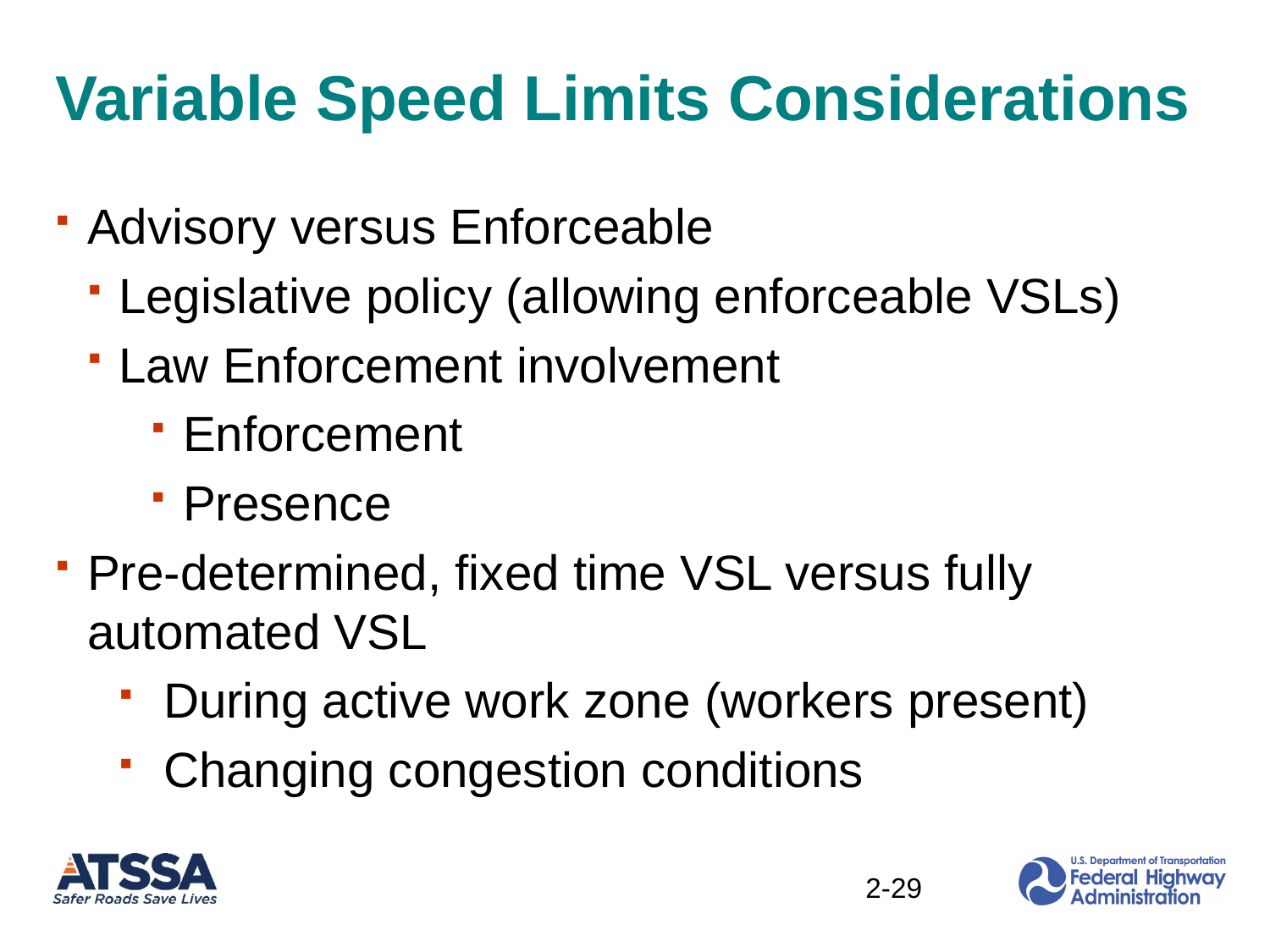

# Variable Speed Limits Considerations
Advisory versus Enforceable
Legislative policy (allowing enforceable VSLs)
Law Enforcement involvement
Enforcement
Presence
Pre-determined, fixed time VSL versus fully automated VSL
 During active work zone (workers present)
 Changing congestion conditions